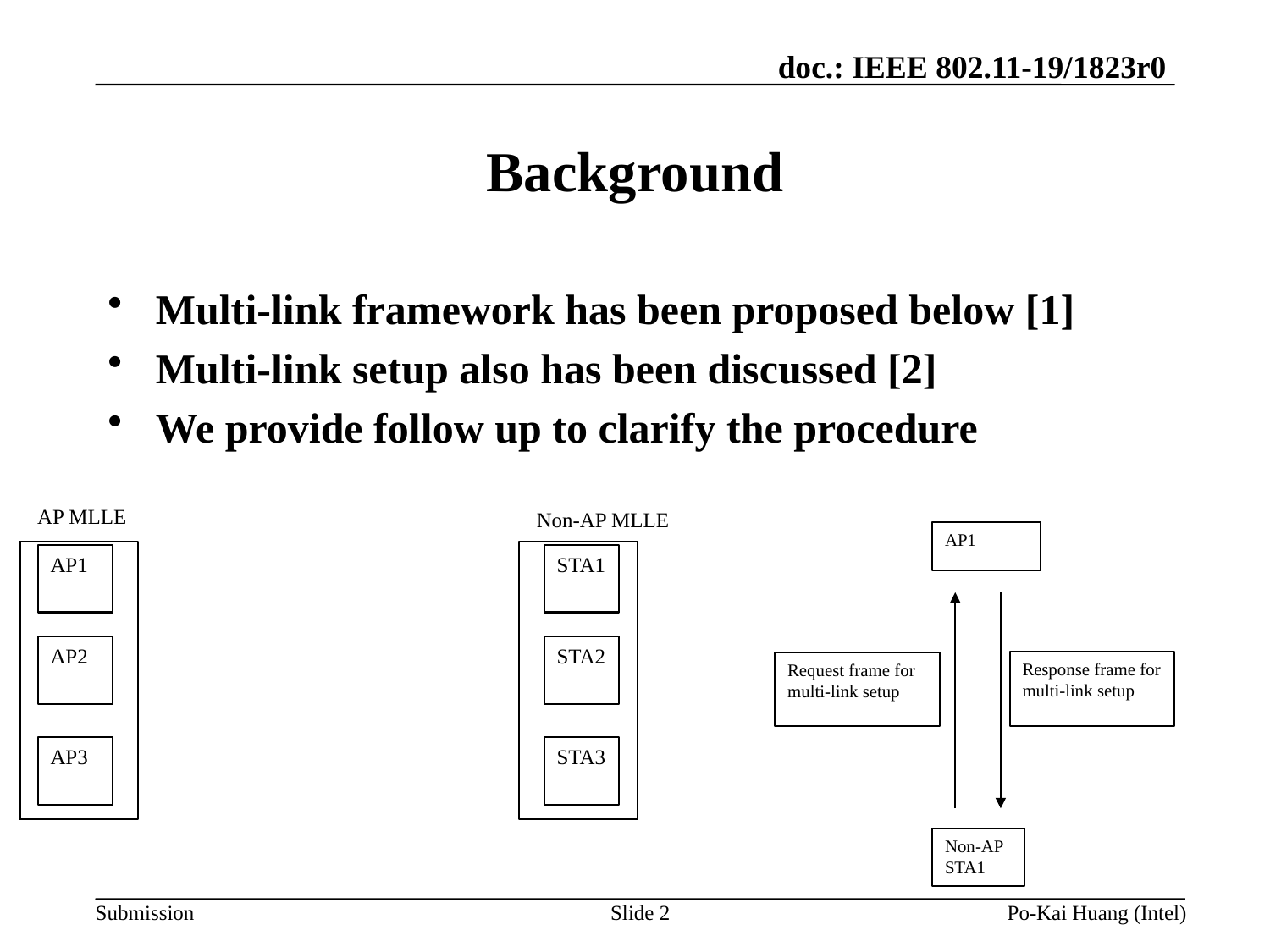

# Background
Multi-link framework has been proposed below [1]
Multi-link setup also has been discussed [2]
We provide follow up to clarify the procedure
AP MLLE
Non-AP MLLE

AP1
STA1
AP2
STA2
AP3
STA3
AP1
Response frame for multi-link setup
Request frame for multi-link setup
Non-AP STA1
Slide 2
Po-Kai Huang (Intel)